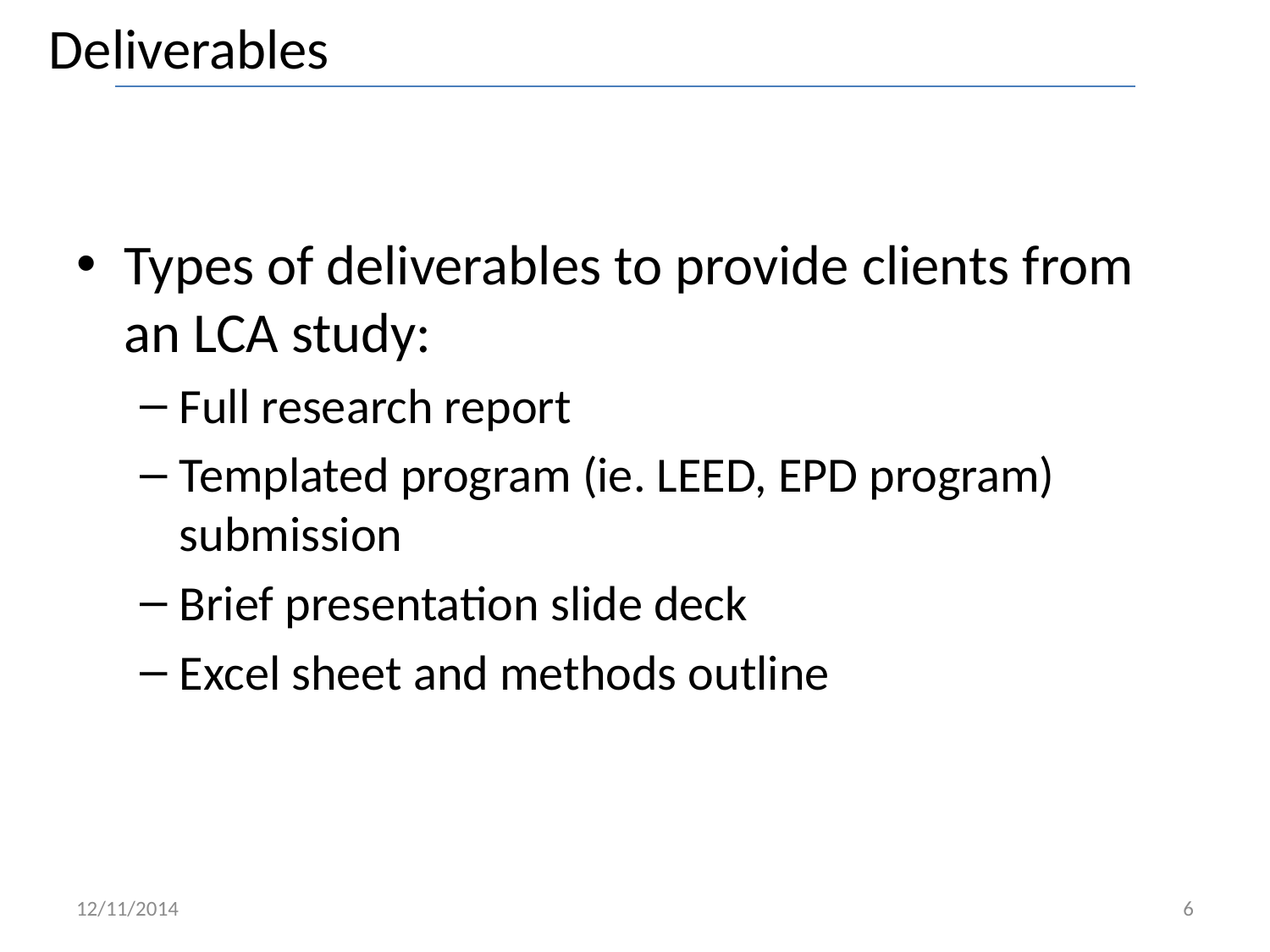

Deliverables
#
Types of deliverables to provide clients from an LCA study:
Full research report
Templated program (ie. LEED, EPD program) submission
Brief presentation slide deck
Excel sheet and methods outline

12/11/2014
6